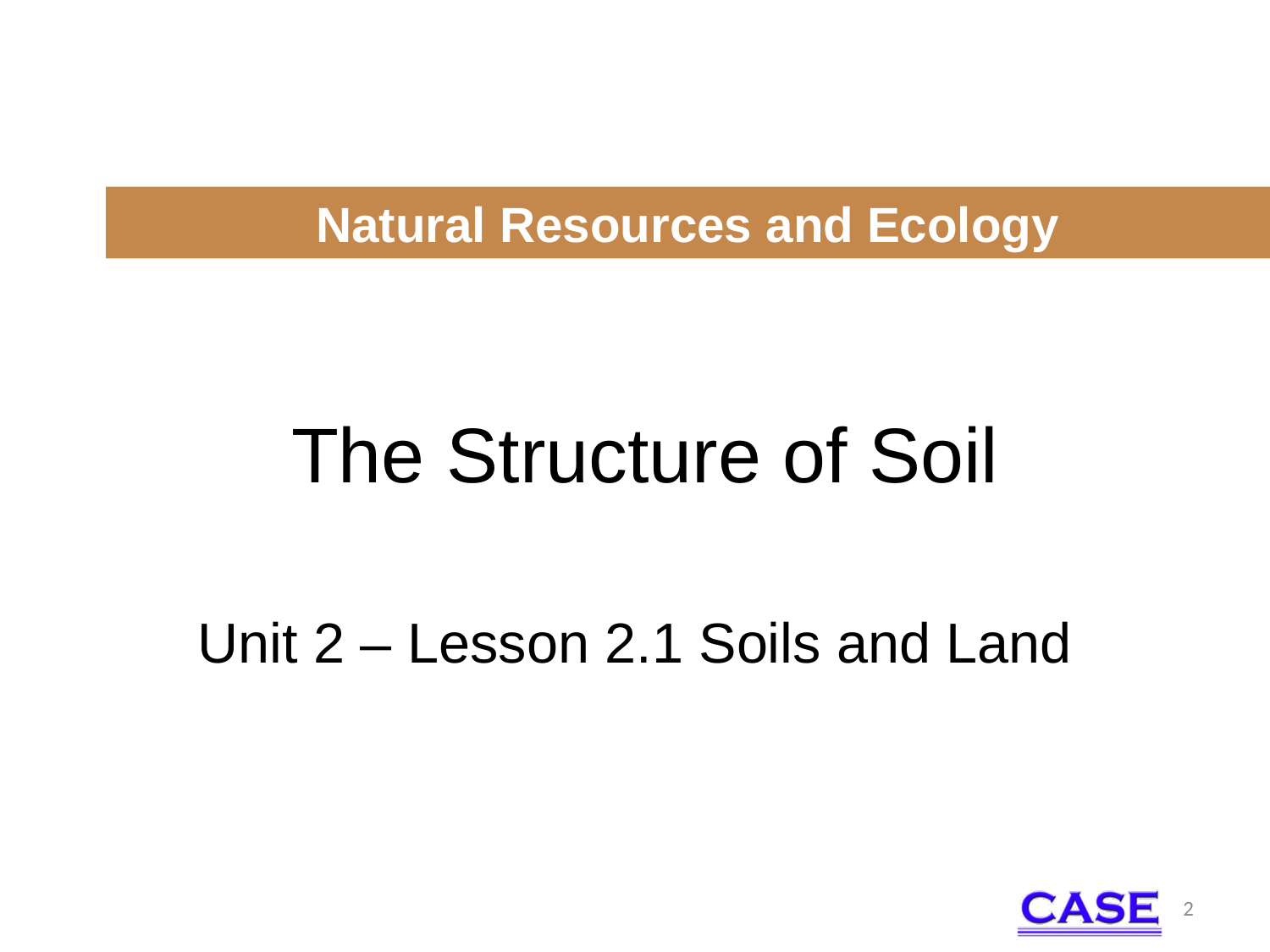

Natural Resources and Ecology
# The Structure of Soil
Unit 2 – Lesson 2.1 Soils and Land

2